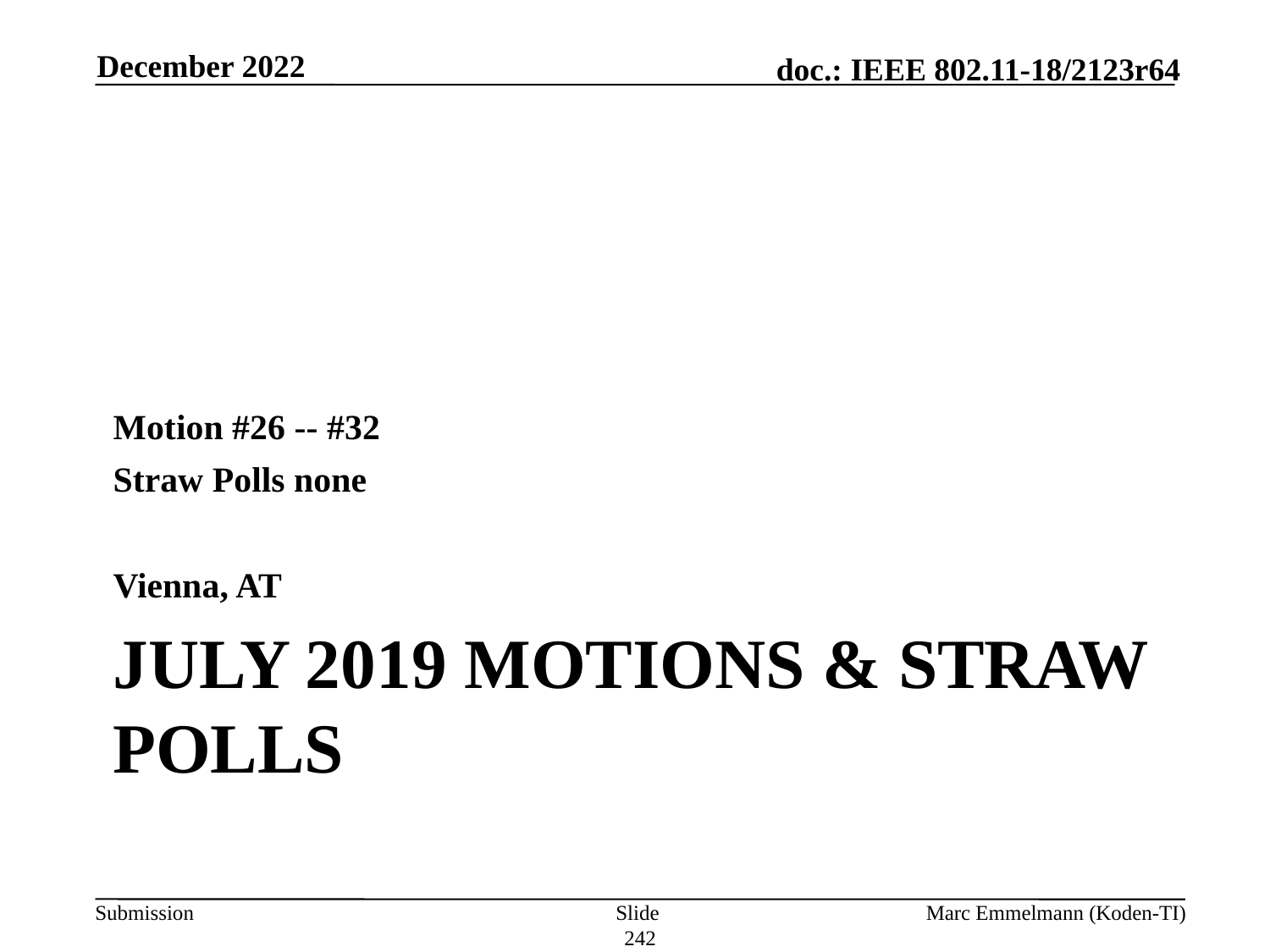

December 2022
Motion #26 -- #32
Straw Polls none

Vienna, AT
# July 2019 Motions & Straw Polls
Slide 242
Marc Emmelmann (Koden-TI)